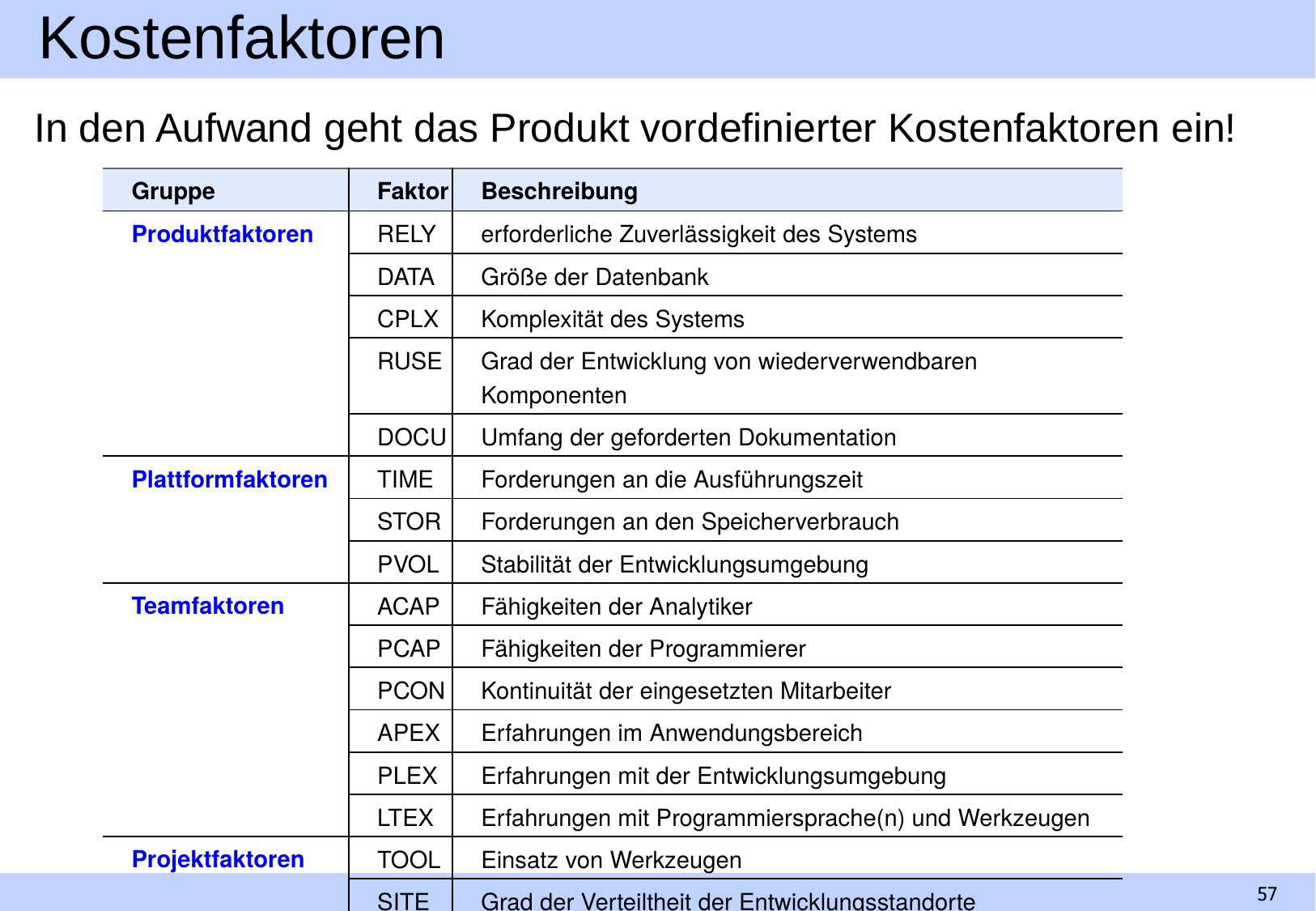

# Kostenfaktoren
In den Aufwand geht das Produkt vordefinierter Kostenfaktoren ein!
| Gruppe | Faktor | Beschreibung |
| --- | --- | --- |
| Produktfaktoren | RELY | erforderliche Zuverlässigkeit des Systems |
|  | DATA | Größe der Datenbank |
|  | CPLX | Komplexität des Systems |
|  | RUSE | Grad der Entwicklung von wiederverwendbaren Komponenten |
|  | DOCU | Umfang der geforderten Dokumentation |
| Plattformfaktoren | TIME | Forderungen an die Ausführungszeit |
|  | STOR | Forderungen an den Speicherverbrauch |
|  | PVOL | Stabilität der Entwicklungsumgebung |
| Teamfaktoren | ACAP | Fähigkeiten der Analytiker |
|  | PCAP | Fähigkeiten der Programmierer |
|  | PCON | Kontinuität der eingesetzten Mitarbeiter |
|  | APEX | Erfahrungen im Anwendungsbereich |
|  | PLEX | Erfahrungen mit der Entwicklungsumgebung |
|  | LTEX | Erfahrungen mit Programmiersprache(n) und Werkzeugen |
| Projektfaktoren | TOOL | Einsatz von Werkzeugen |
|  | SITE | Grad der Verteiltheit der Entwicklungsstandorte |
|  | SCED | Bedingungen an die Entwicklungsdauer |
57